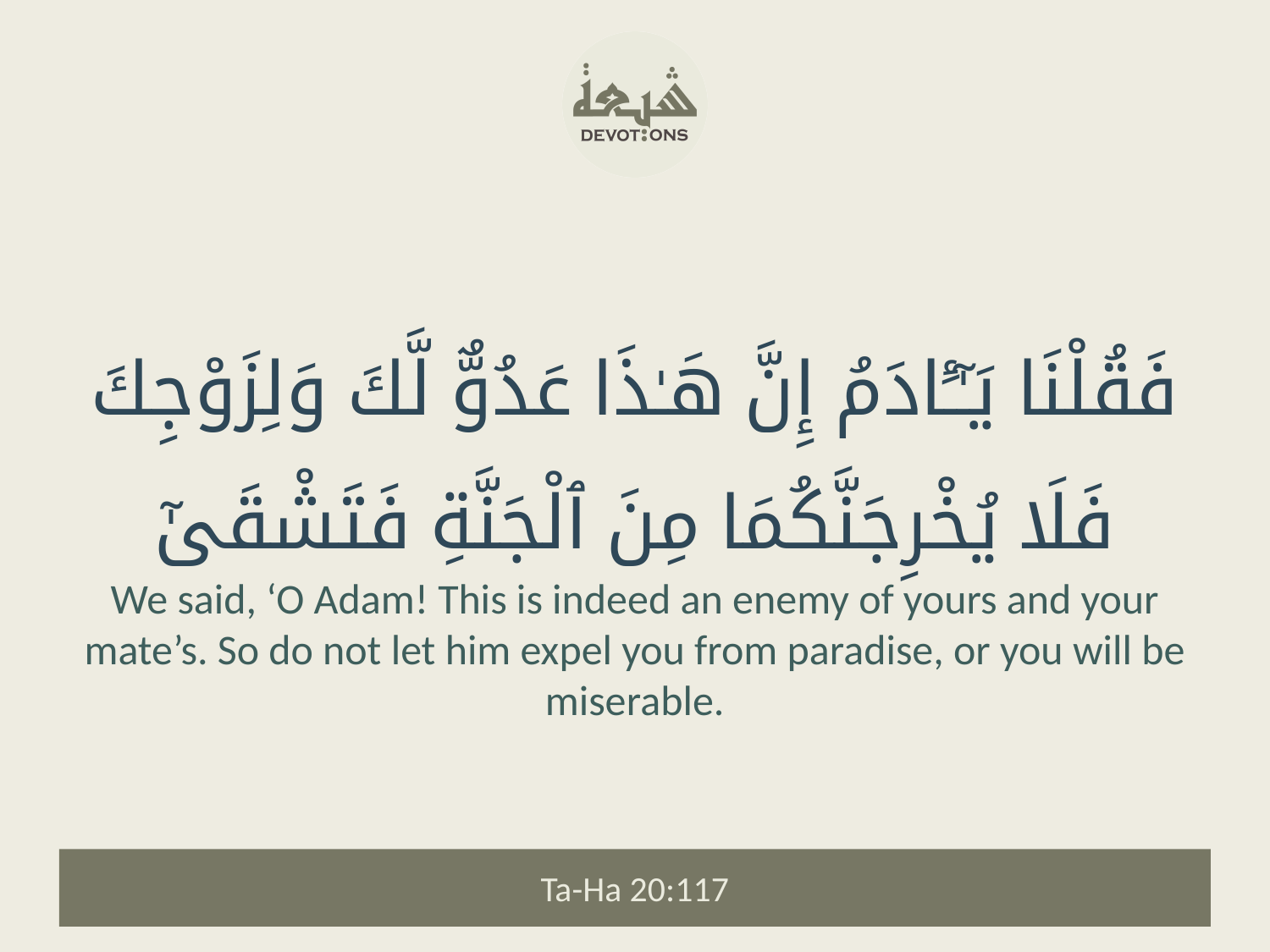

فَقُلْنَا يَـٰٓـَٔادَمُ إِنَّ هَـٰذَا عَدُوٌّ لَّكَ وَلِزَوْجِكَ فَلَا يُخْرِجَنَّكُمَا مِنَ ٱلْجَنَّةِ فَتَشْقَىٰٓ
We said, ‘O Adam! This is indeed an enemy of yours and your mate’s. So do not let him expel you from paradise, or you will be miserable.
Ta-Ha 20:117